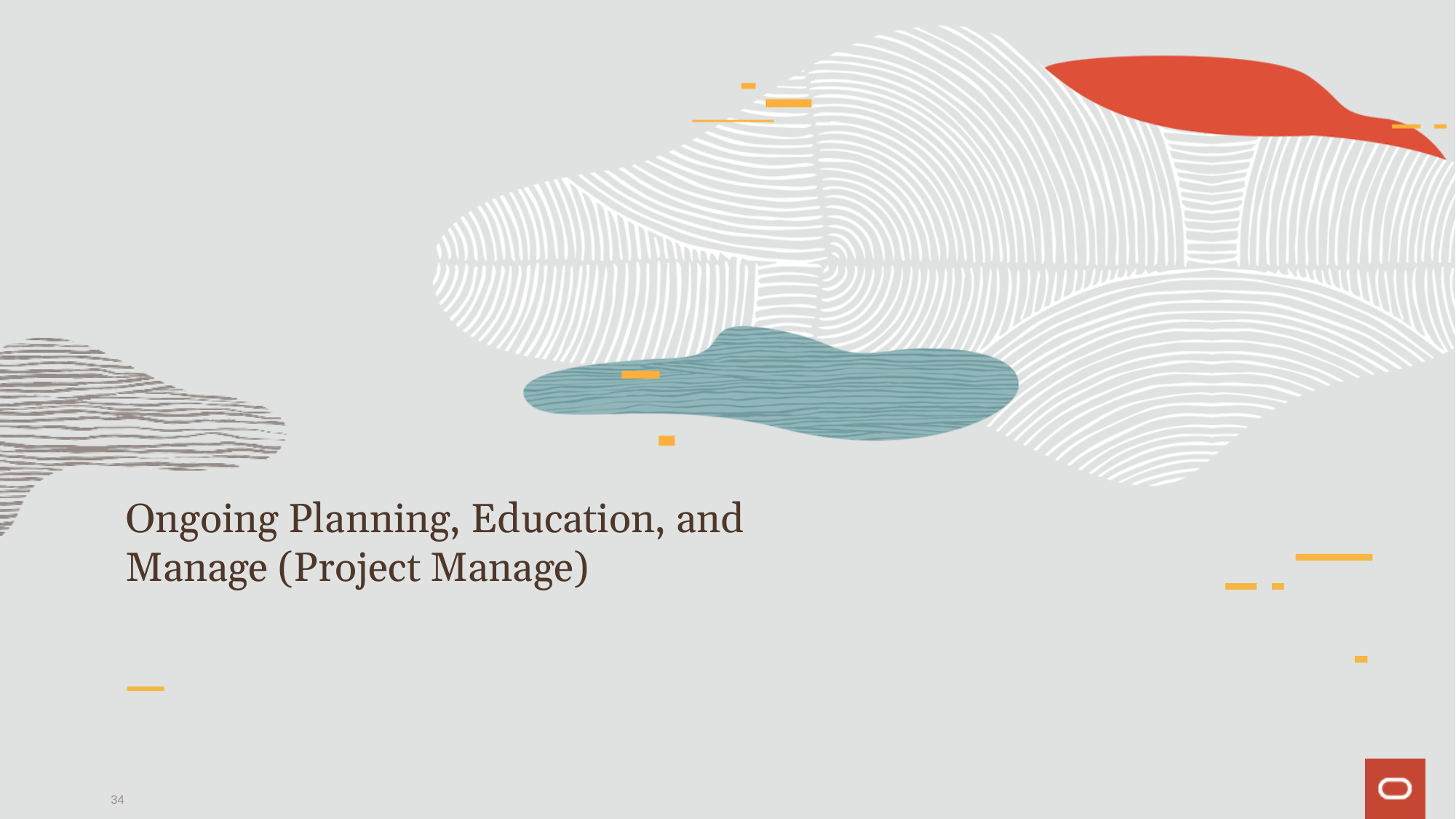

# Ongoing Planning, Education, and Manage (Project Manage)
34